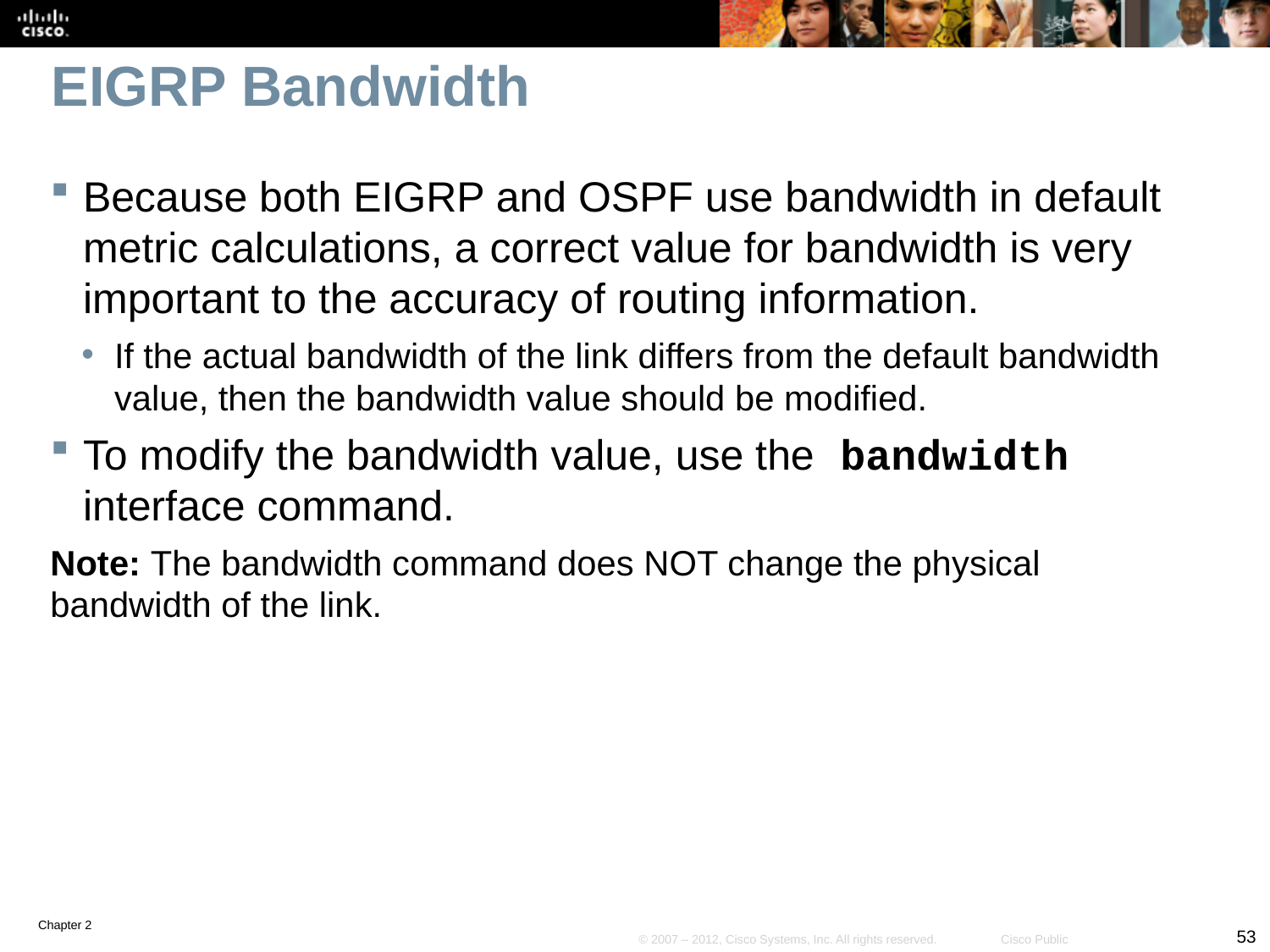

# EIGRP Bandwidth
Because both EIGRP and OSPF use bandwidth in default metric calculations, a correct value for bandwidth is very important to the accuracy of routing information.
If the actual bandwidth of the link differs from the default bandwidth value, then the bandwidth value should be modified.
To modify the bandwidth value, use the bandwidth interface command.
Note: The bandwidth command does NOT change the physical bandwidth of the link.